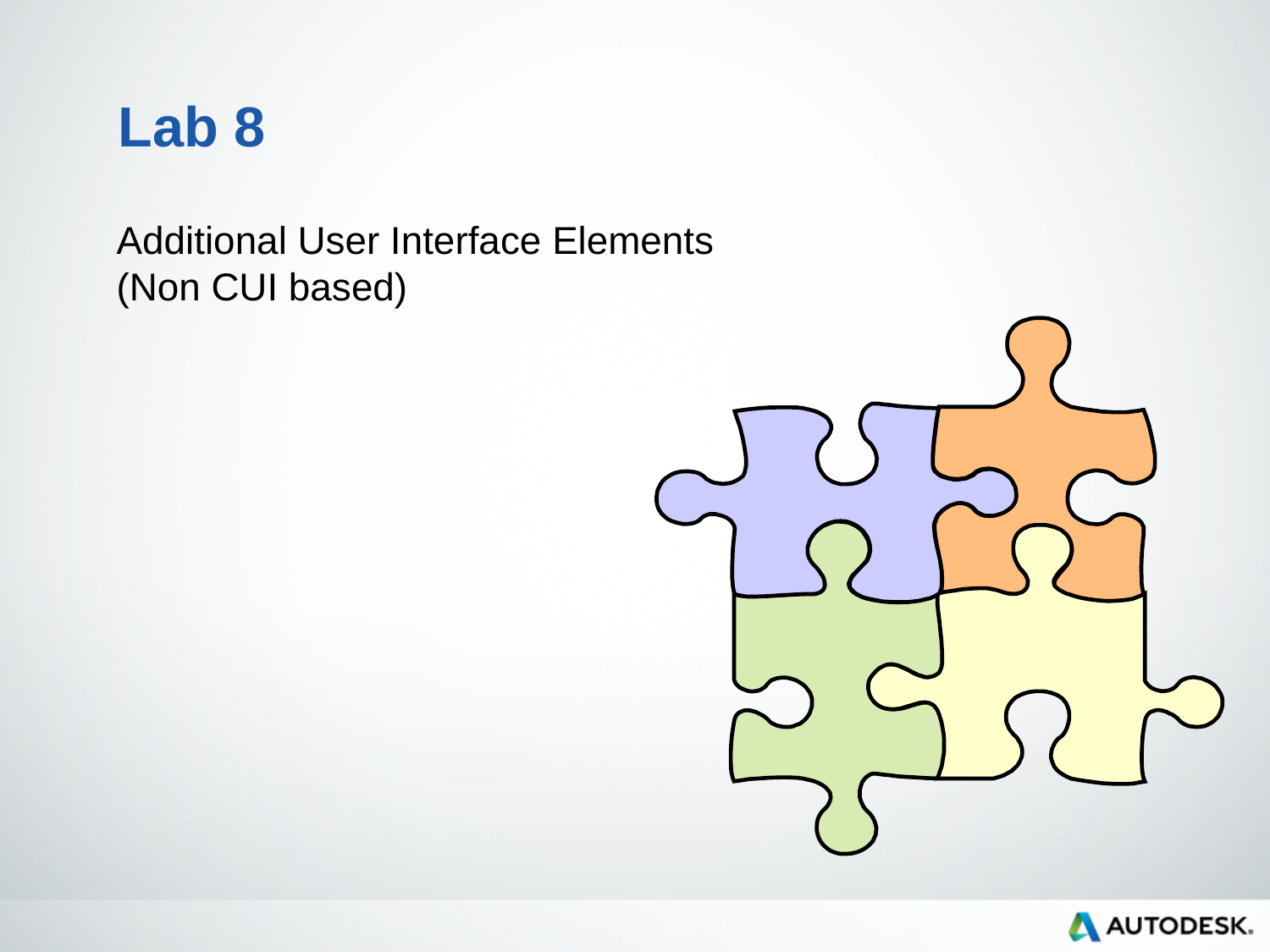

Lab 8
Additional User Interface Elements
(Non CUI based)